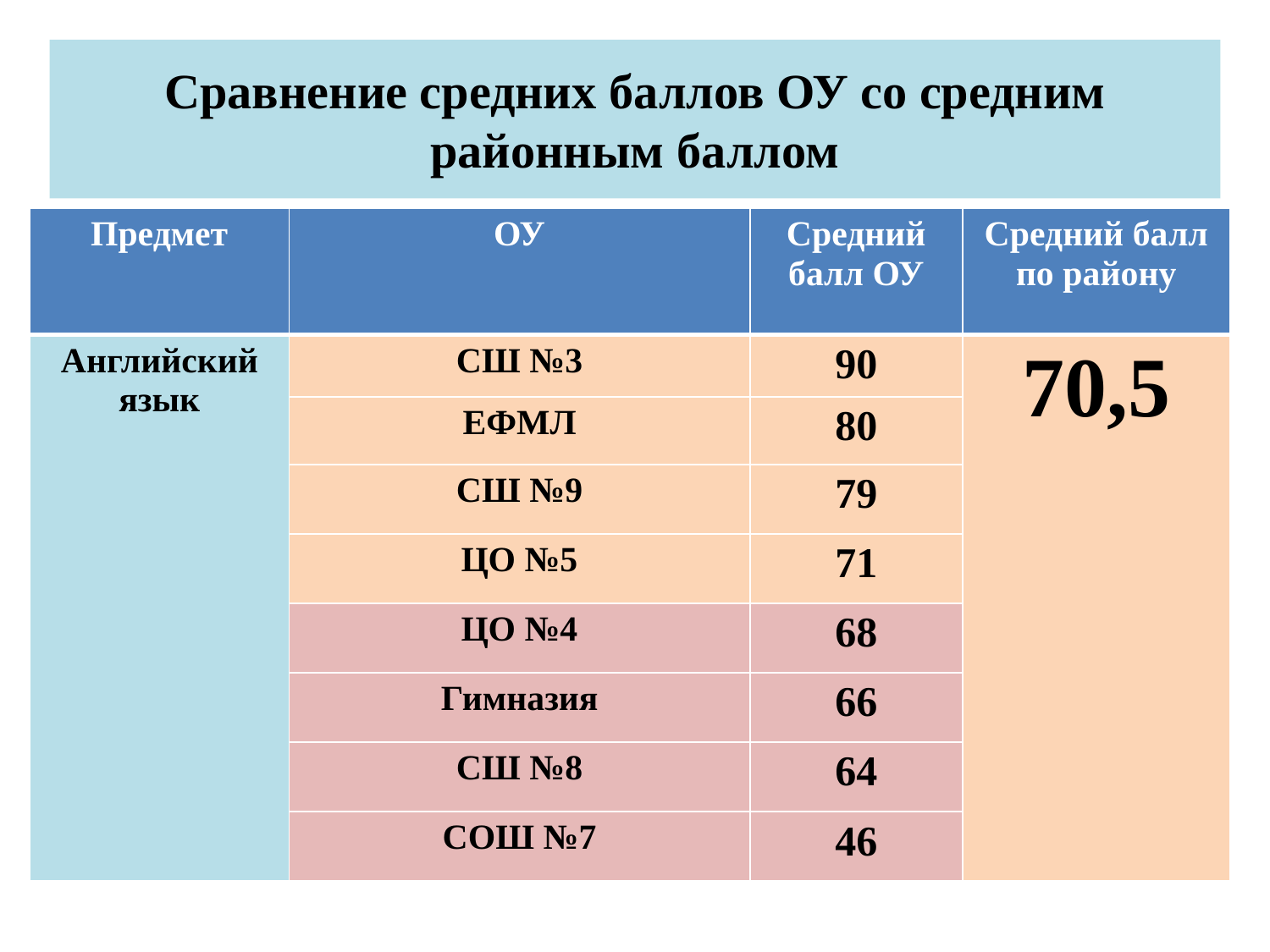

# Сравнение средних баллов ОУ со средним районным баллом
| Предмет | ОУ | Средний балл ОУ | Средний балл по району |
| --- | --- | --- | --- |
| Английский язык | СШ №3 | 90 | 70,5 |
|  | ЕФМЛ | 80 |  |
|  | СШ №9 | 79 |  |
|  | ЦО №5 | 71 |  |
|  | ЦО №4 | 68 |  |
|  | Гимназия | 66 |  |
|  | СШ №8 | 64 |  |
|  | СОШ №7 | 46 |  |